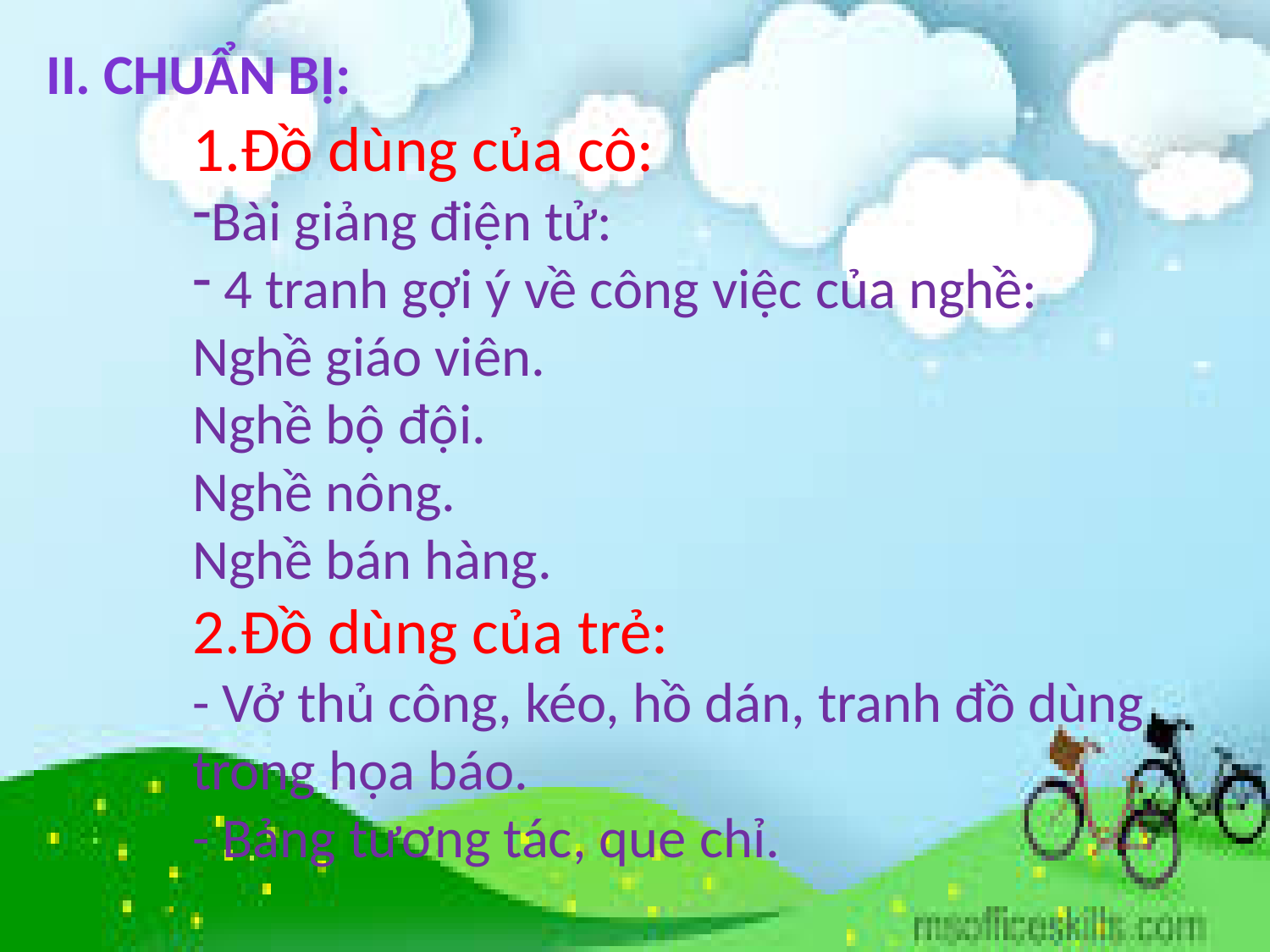

II. Chuẩn bị:
1.Đồ dùng của cô:
Bài giảng điện tử:
 4 tranh gợi ý về công việc của nghề:
Nghề giáo viên.
Nghề bộ đội.
Nghề nông.
Nghề bán hàng.
2.Đồ dùng của trẻ:
- Vở thủ công, kéo, hồ dán, tranh đồ dùng trong họa báo.
- Bảng tương tác, que chỉ.